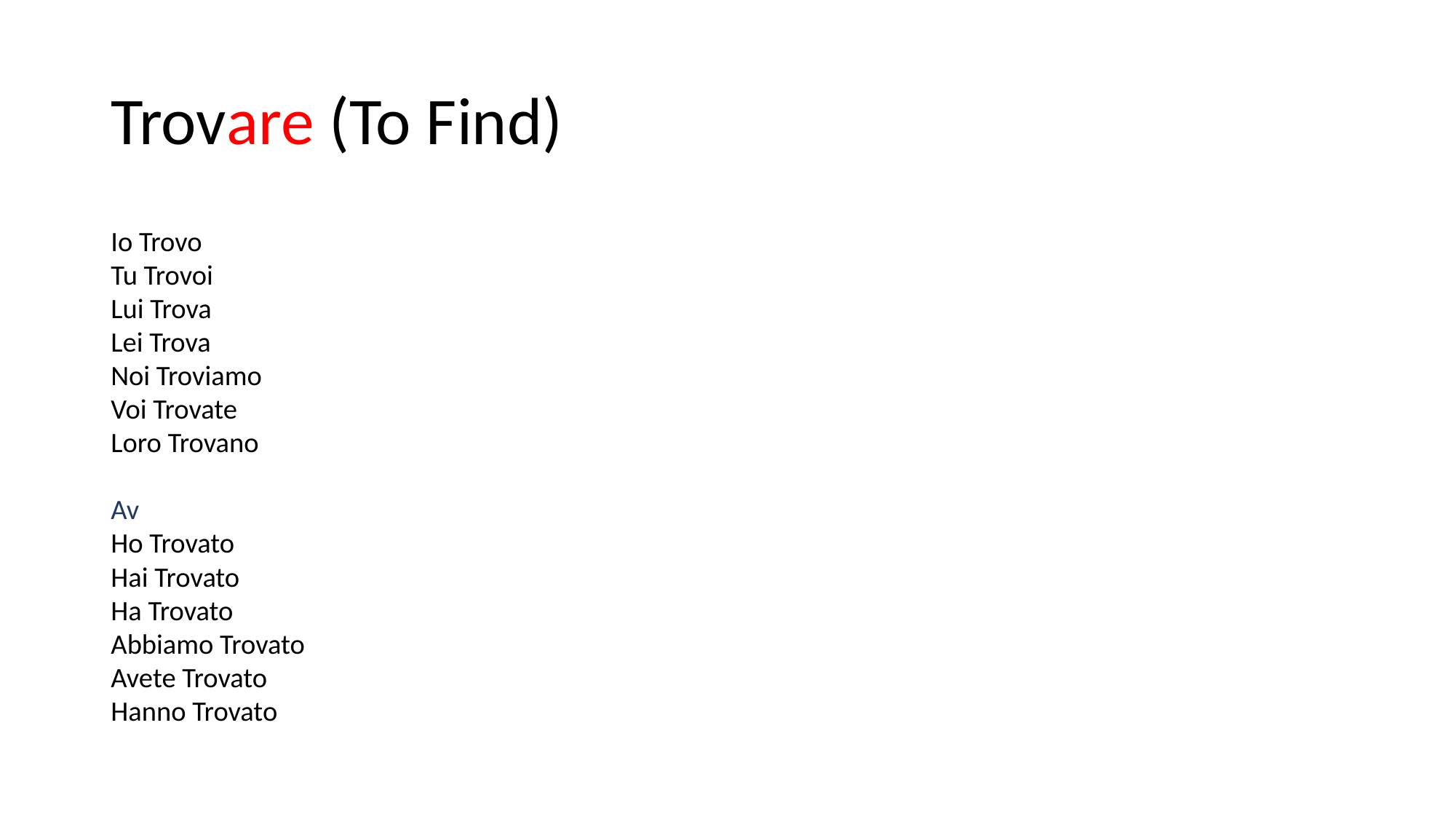

# Trovare (To Find)
Io Trovo
Tu Trovoi
Lui Trova
Lei Trova
Noi Troviamo
Voi Trovate
Loro Trovano

Av
Ho Trovato
Hai Trovato
Ha Trovato
Abbiamo Trovato
Avete Trovato
Hanno Trovato